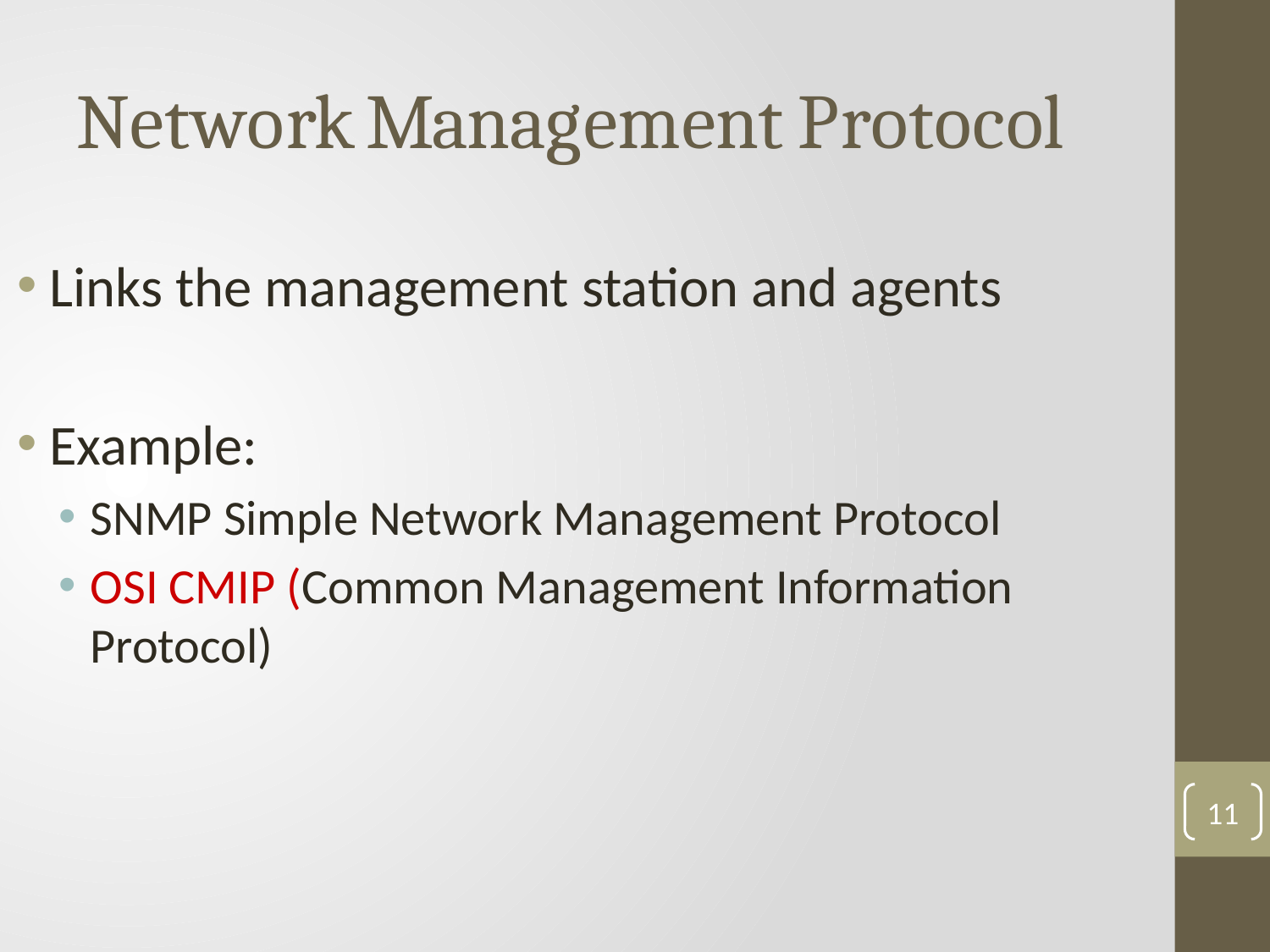

# Network Management Protocol
Links the management station and agents

Example:
SNMP Simple Network Management Protocol
OSI CMIP (Common Management Information Protocol)

11